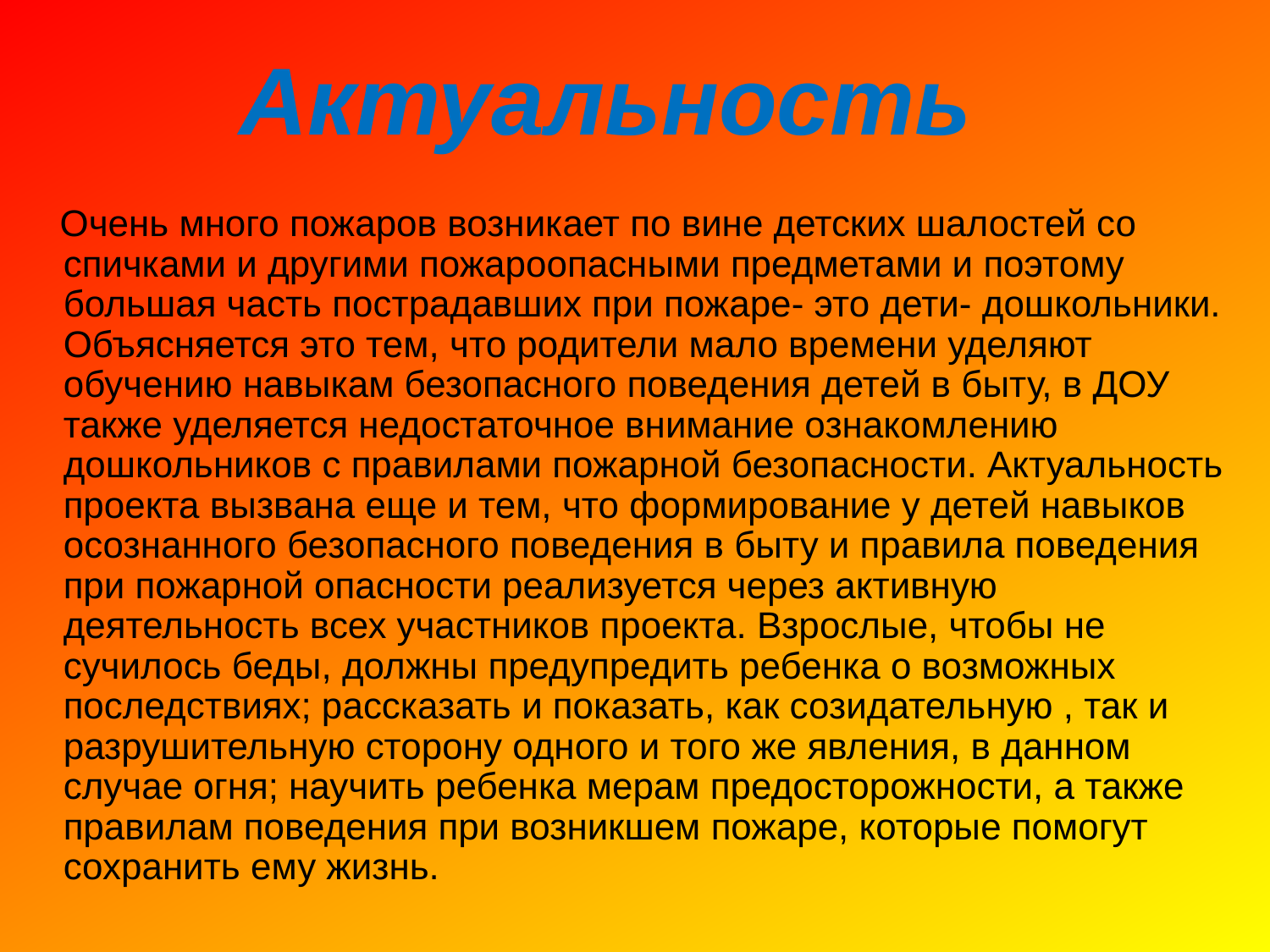

# Актуальность
  Очень много пожаров возникает по вине детских шалостей со спичками и другими пожароопасными предметами и поэтому большая часть пострадавших при пожаре- это дети- дошкольники. Объясняется это тем, что родители мало времени уделяют обучению навыкам безопасного поведения детей в быту, в ДОУ также уделяется недостаточное внимание ознакомлению дошкольников с правилами пожарной безопасности. Актуальность проекта вызвана еще и тем, что формирование у детей навыков осознанного безопасного поведения в быту и правила поведения при пожарной опасности реализуется через активную деятельность всех участников проекта. Взрослые, чтобы не сучилось беды, должны предупредить ребенка о возможных последствиях; рассказать и показать, как созидательную , так и разрушительную сторону одного и того же явления, в данном случае огня; научить ребенка мерам предосторожности, а также правилам поведения при возникшем пожаре, которые помогут сохранить ему жизнь.